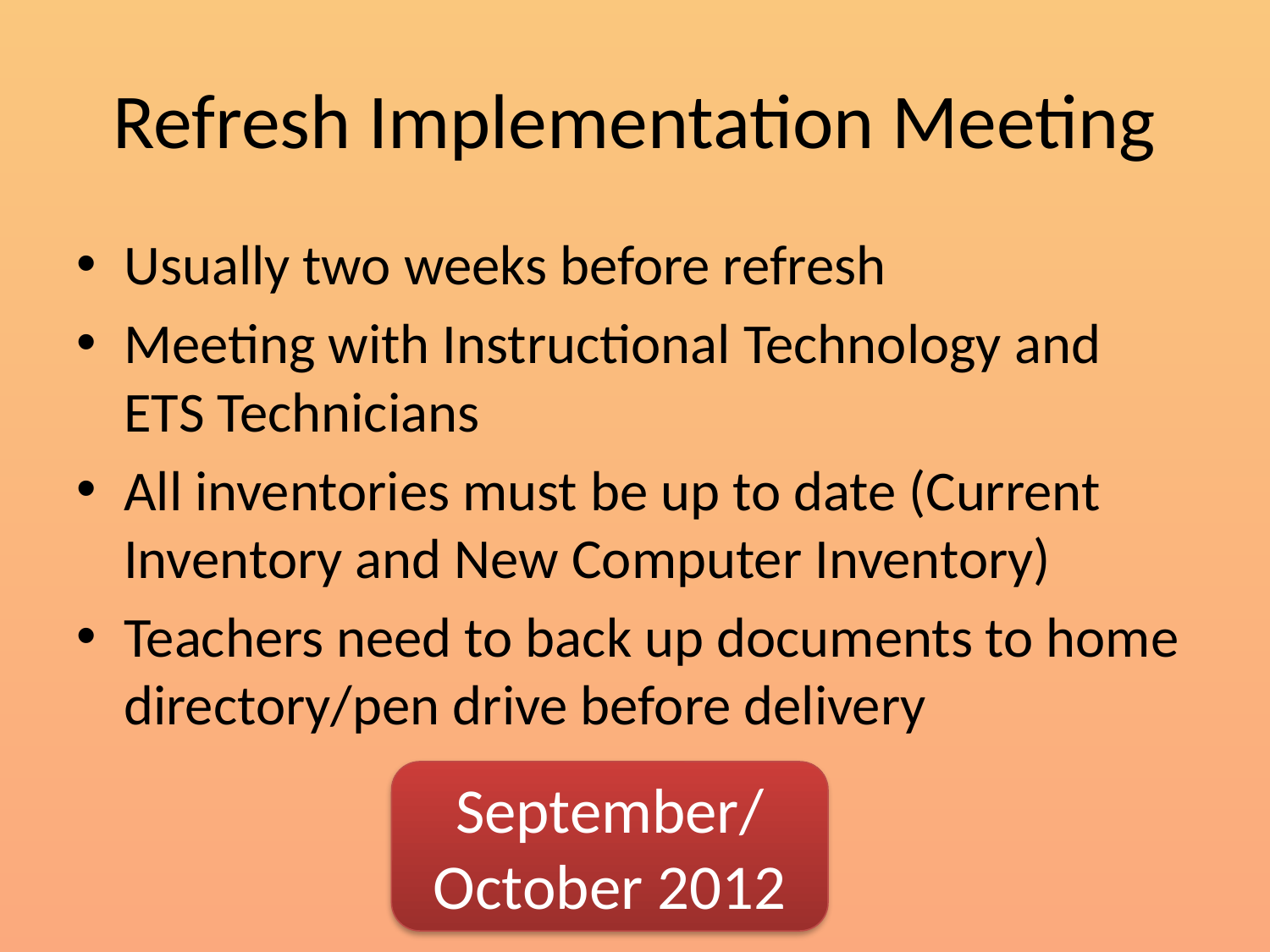

# Refresh Implementation Meeting
Usually two weeks before refresh
Meeting with Instructional Technology and ETS Technicians
All inventories must be up to date (Current Inventory and New Computer Inventory)
Teachers need to back up documents to home directory/pen drive before delivery
September/
October 2012